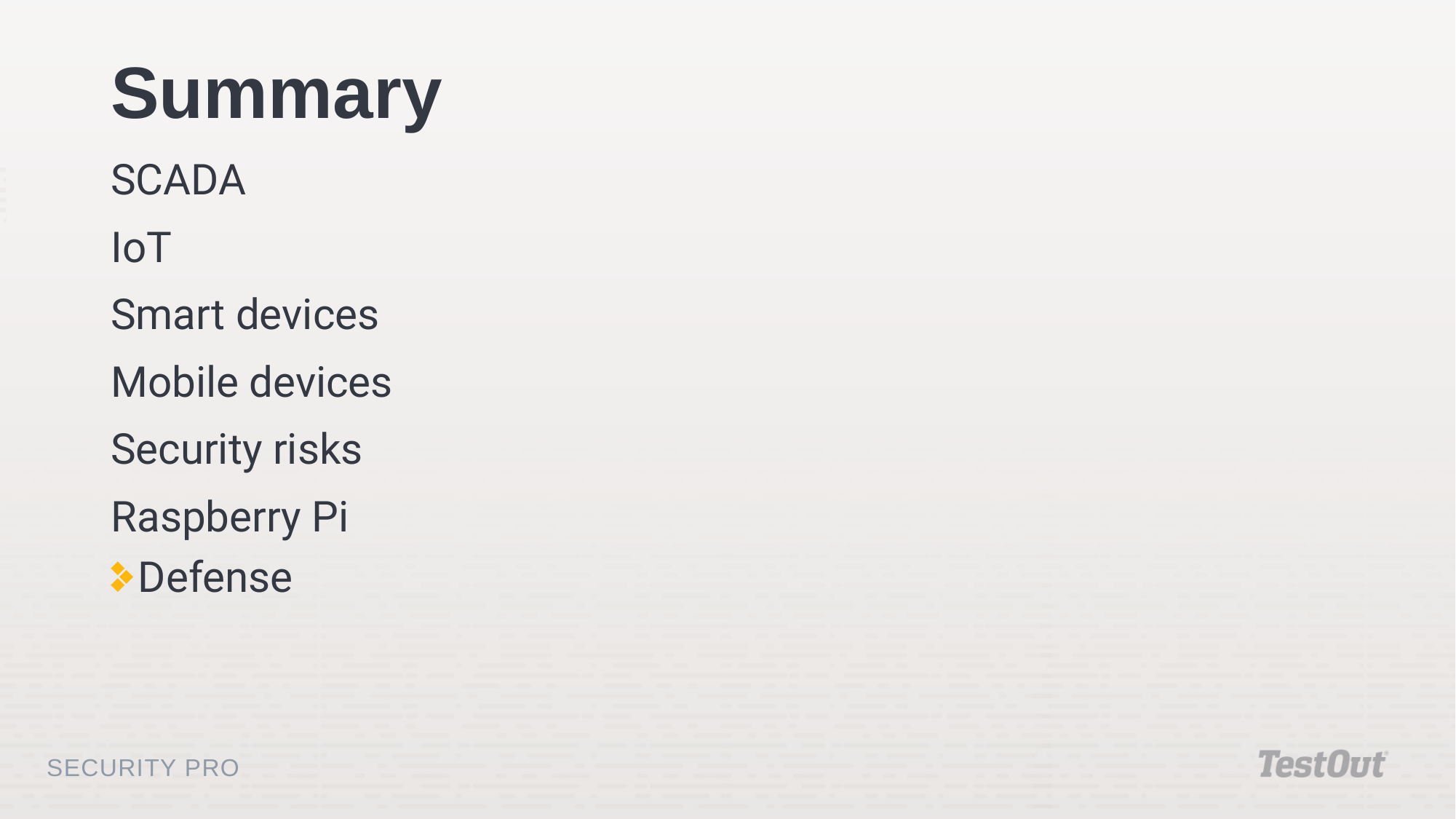

# Summary
SCADA
IoT
Smart devices
Mobile devices
Security risks
Raspberry Pi
Defense
Security Pro